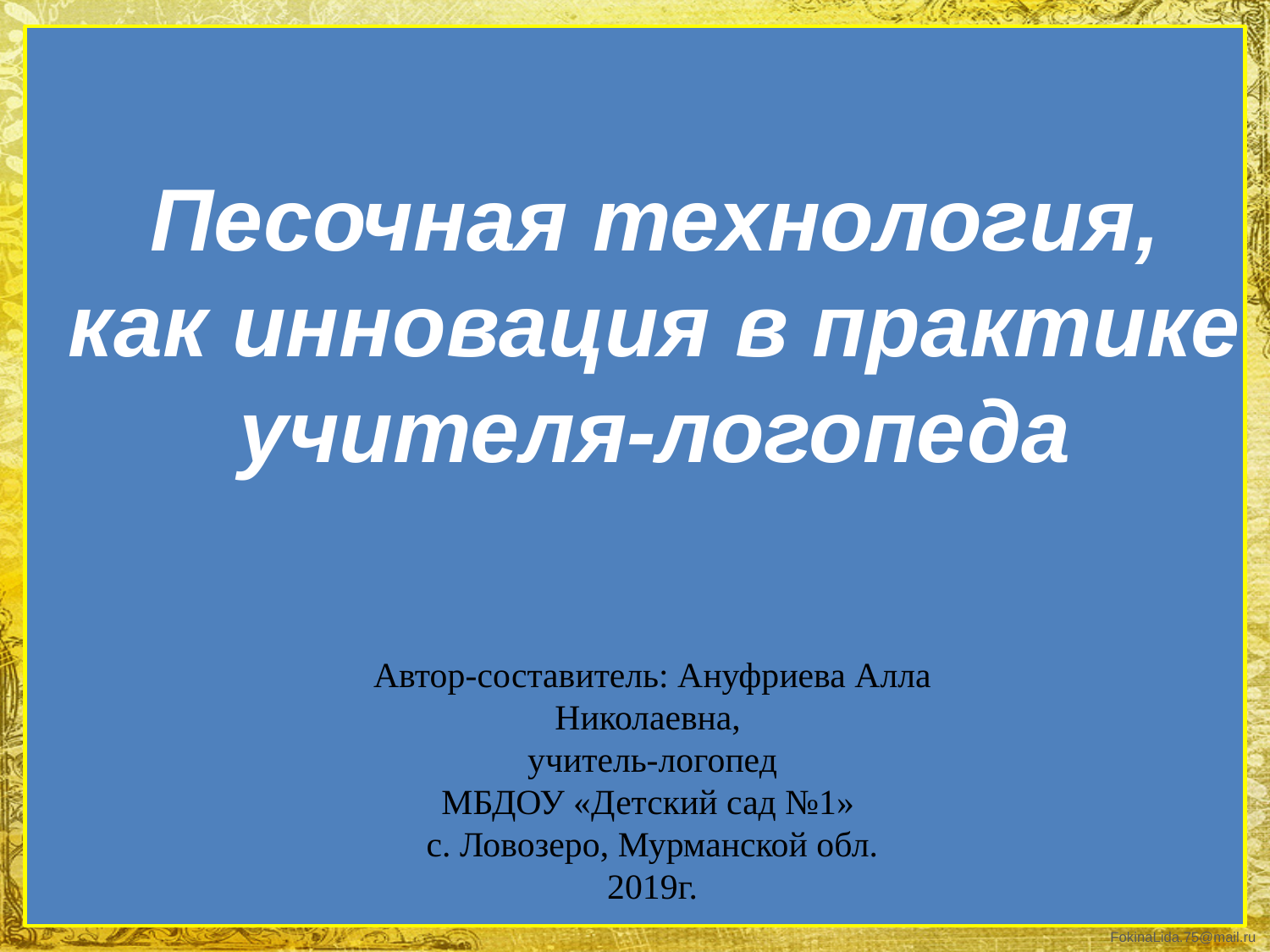

Песочная технология,
как инновация в практике
учителя-логопеда

Автор-составитель: Ануфриева Алла Николаевна,
учитель-логопед
МБДОУ «Детский сад №1»
с. Ловозеро, Мурманской обл.
2019г.